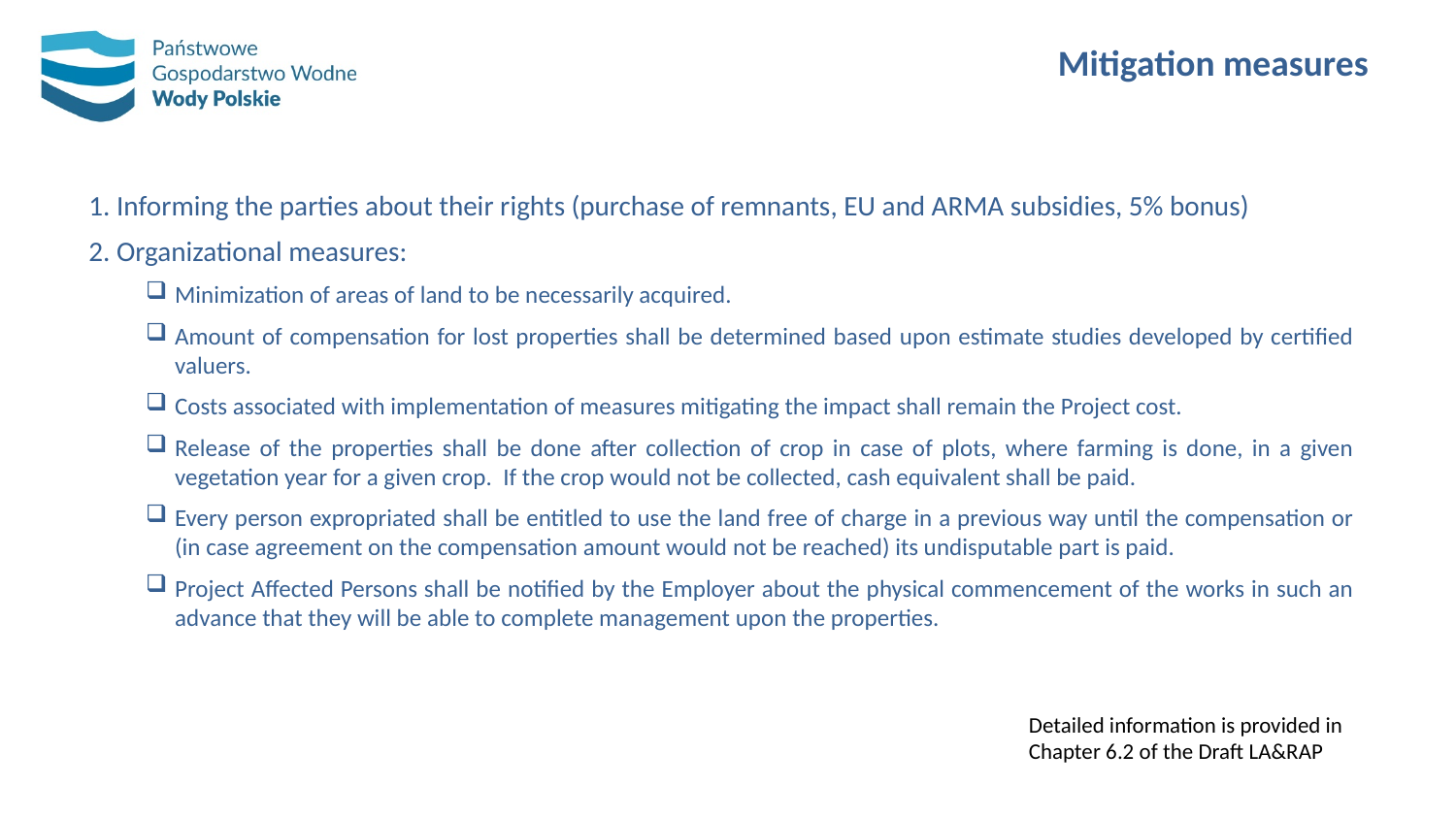

# Mitigation measures
1. Informing the parties about their rights (purchase of remnants, EU and ARMA subsidies, 5% bonus)
2. Organizational measures:
Minimization of areas of land to be necessarily acquired.
Amount of compensation for lost properties shall be determined based upon estimate studies developed by certified valuers.
Costs associated with implementation of measures mitigating the impact shall remain the Project cost.
Release of the properties shall be done after collection of crop in case of plots, where farming is done, in a given vegetation year for a given crop.  If the crop would not be collected, cash equivalent shall be paid.
Every person expropriated shall be entitled to use the land free of charge in a previous way until the compensation or (in case agreement on the compensation amount would not be reached) its undisputable part is paid.
Project Affected Persons shall be notified by the Employer about the physical commencement of the works in such an advance that they will be able to complete management upon the properties.
Detailed information is provided in Chapter 6.2 of the Draft LA&RAP